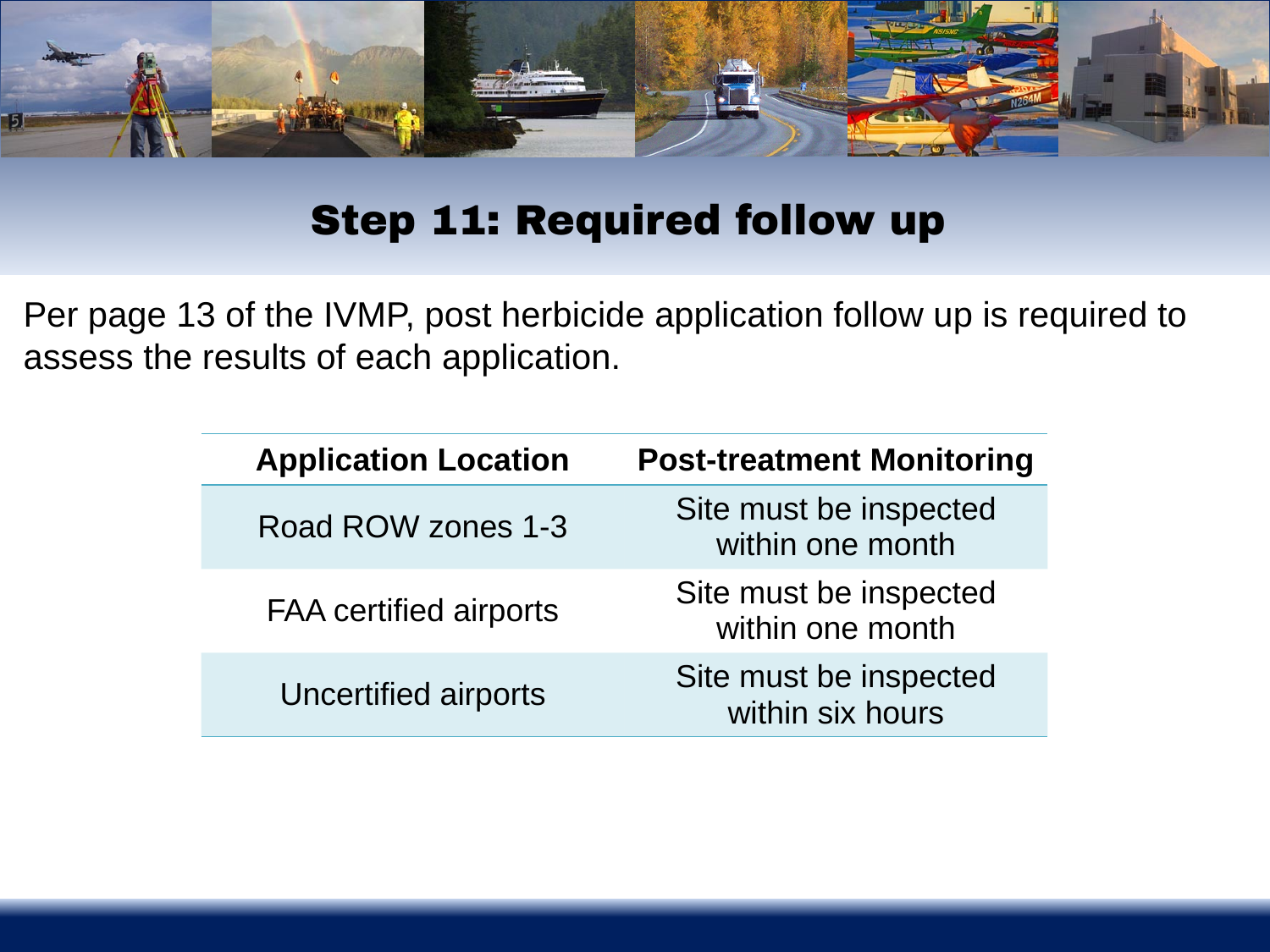

# Step 11: Required follow up
Per page 13 of the IVMP, post herbicide application follow up is required to assess the results of each application.

| Application Location | Post-treatment Monitoring |
| --- | --- |
| Road ROW zones 1-3 | Site must be inspected within one month |
| FAA certified airports | Site must be inspected within one month |
| Uncertified airports | Site must be inspected within six hours |